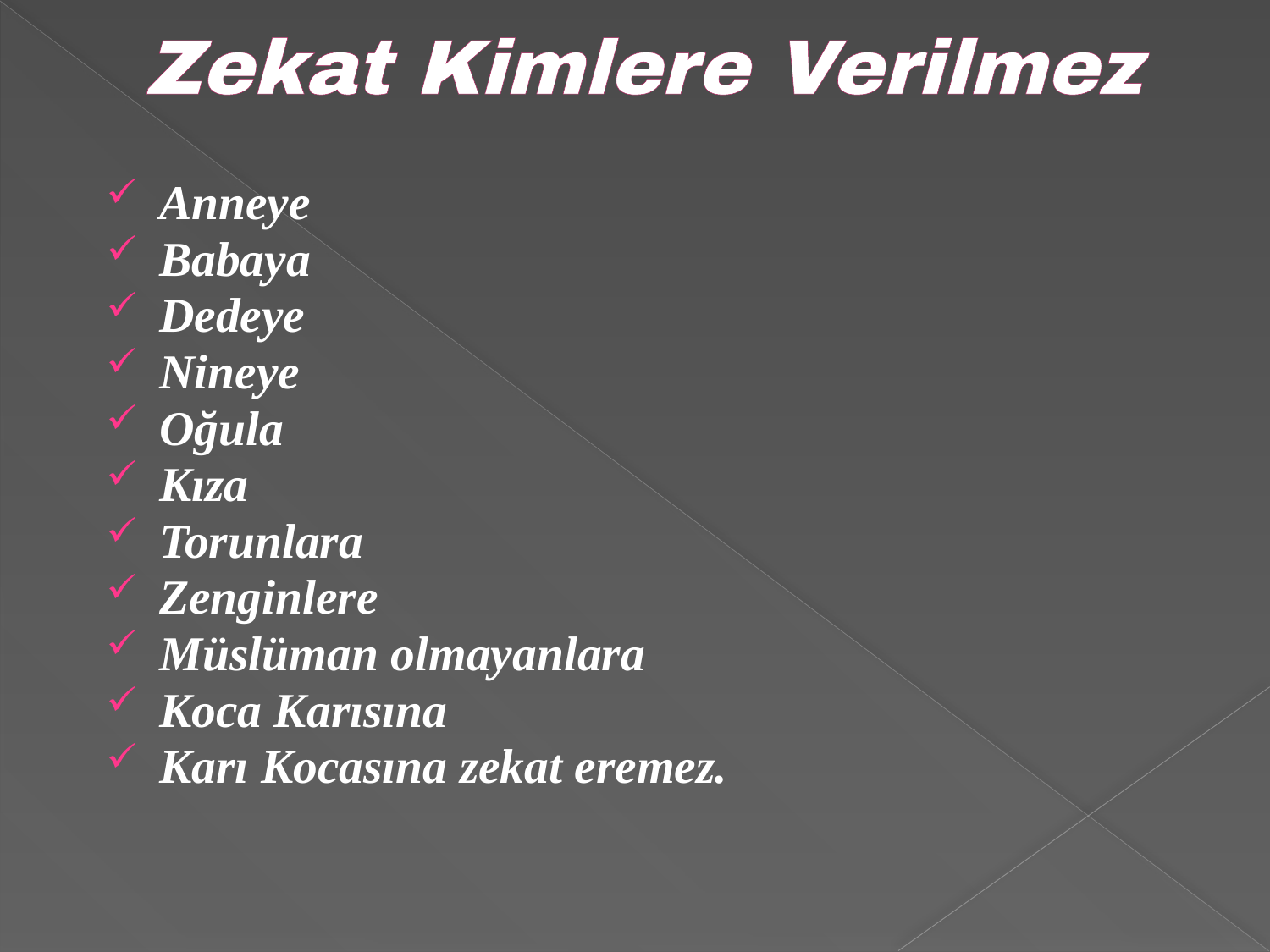

# Zekat Kimlere Verilmez
Anneye
Babaya
Dedeye
Nineye
Oğula
Kıza
Torunlara
Zenginlere
Müslüman olmayanlara
Koca Karısına
Karı Kocasına zekat eremez.